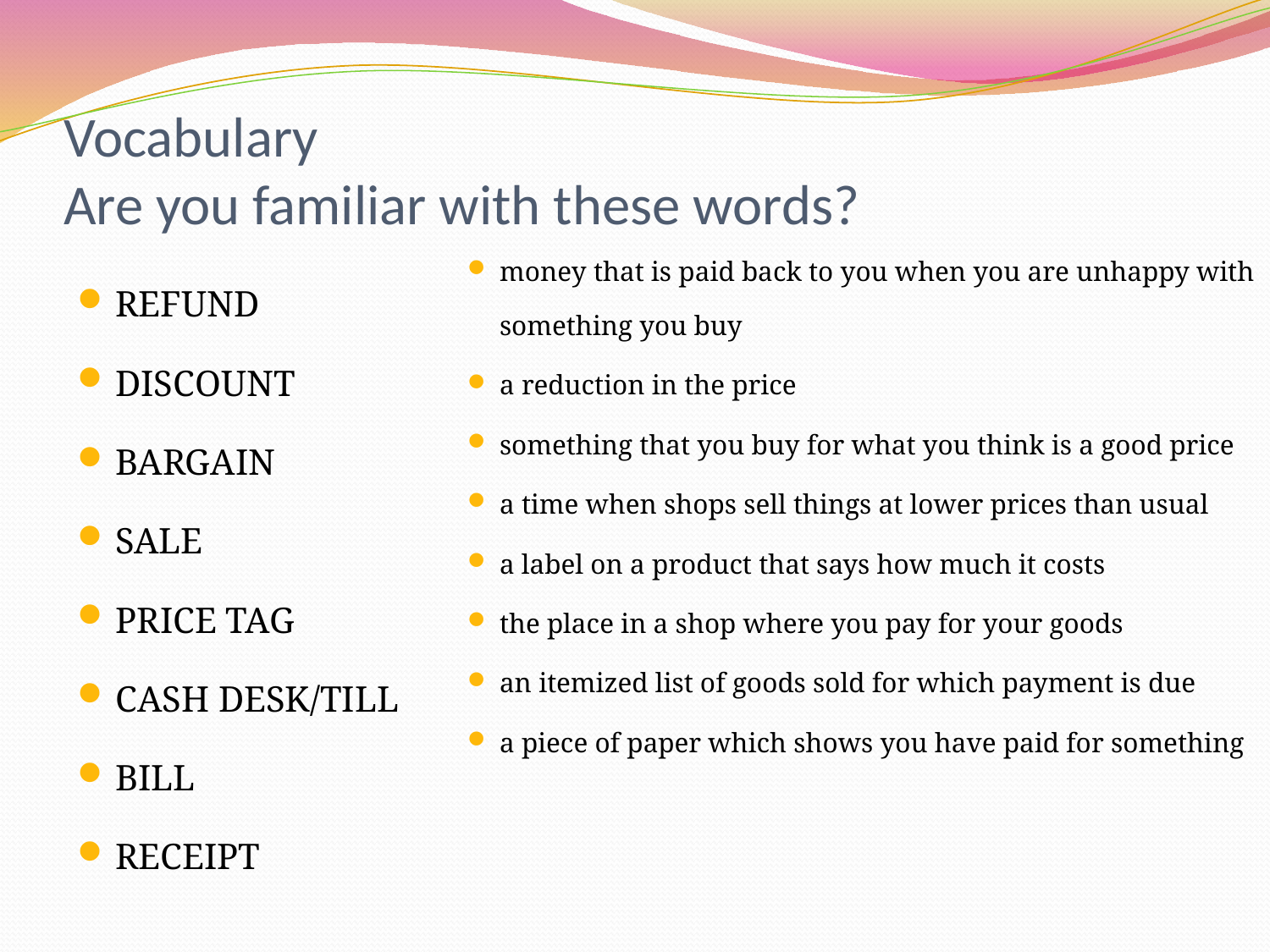

# Vocabulary Are you familiar with these words?
money that is paid back to you when you are unhappy with something you buy
a reduction in the price
something that you buy for what you think is a good price
a time when shops sell things at lower prices than usual
a label on a product that says how much it costs
the place in a shop where you pay for your goods
an itemized list of goods sold for which payment is due
a piece of paper which shows you have paid for something

REFUND
DISCOUNT
BARGAIN
SALE
PRICE TAG
CASH DESK/TILL
BILL
RECEIPT